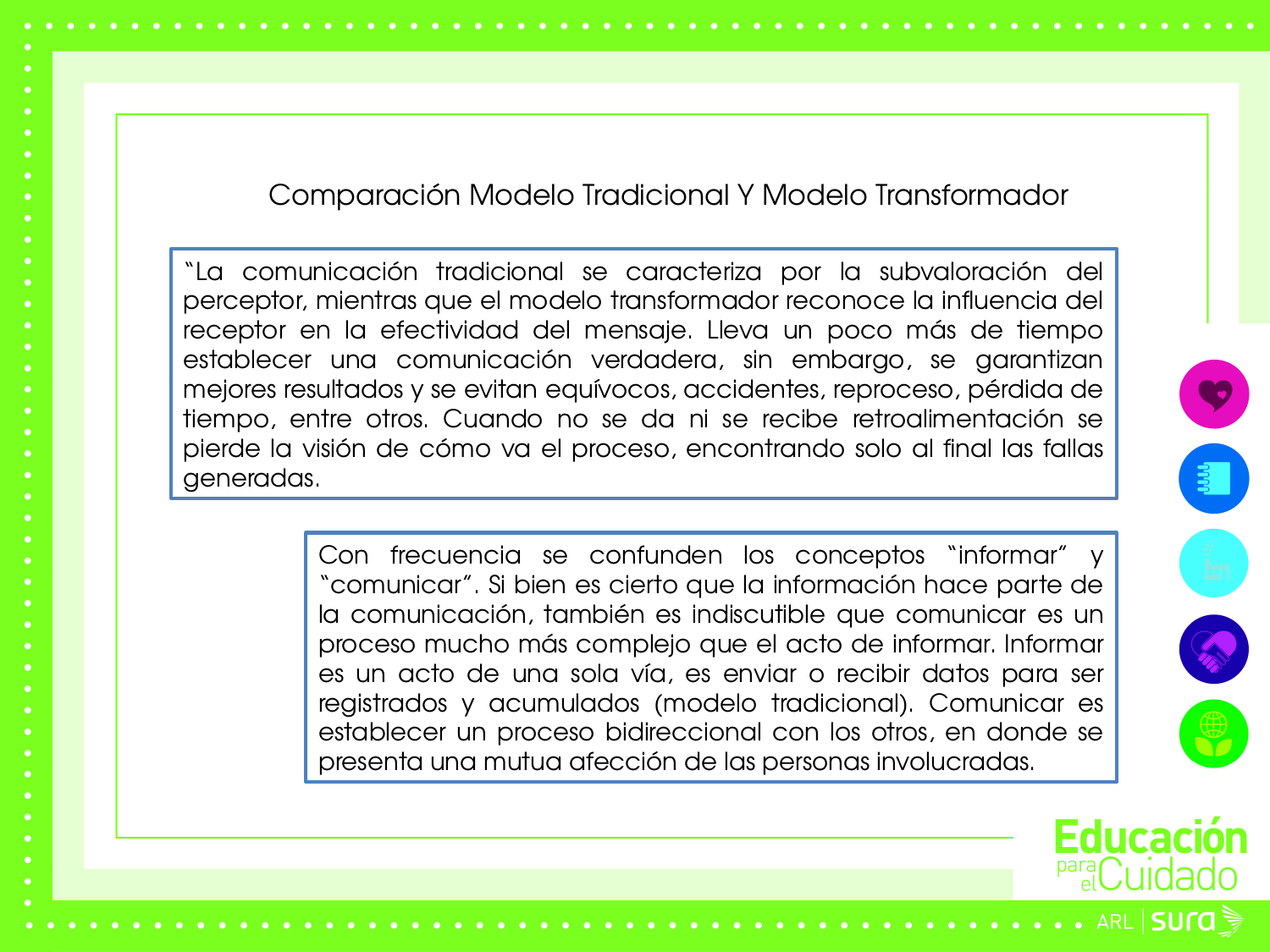

Comparación Modelo Tradicional Y Modelo Transformador
“La comunicación tradicional se caracteriza por la subvaloración del perceptor, mientras que el modelo transformador reconoce la influencia del receptor en la efectividad del mensaje. Lleva un poco más de tiempo establecer una comunicación verdadera, sin embargo, se garantizan mejores resultados y se evitan equívocos, accidentes, reproceso, pérdida de tiempo, entre otros. Cuando no se da ni se recibe retroalimentación se pierde la visión de cómo va el proceso, encontrando solo al final las fallas generadas.
Con frecuencia se confunden los conceptos “informar” y “comunicar”. Si bien es cierto que la información hace parte de la comunicación, también es indiscutible que comunicar es un proceso mucho más complejo que el acto de informar. Informar es un acto de una sola vía, es enviar o recibir datos para ser registrados y acumulados (modelo tradicional). Comunicar es establecer un proceso bidireccional con los otros, en donde se presenta una mutua afección de las personas involucradas.